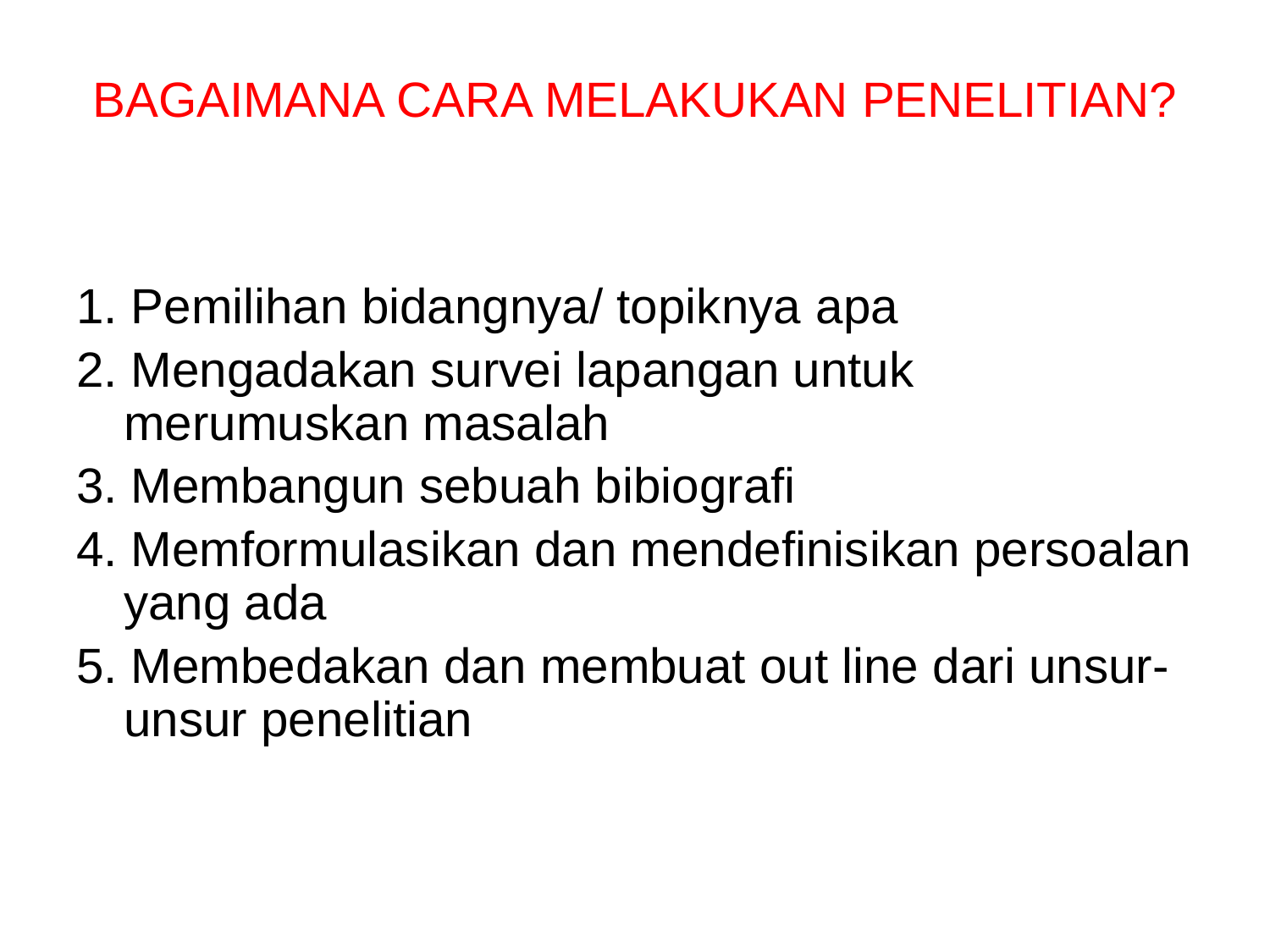

# BAGAIMANA CARA MELAKUKAN PENELITIAN?
1. Pemilihan bidangnya/ topiknya apa
2. Mengadakan survei lapangan untuk merumuskan masalah
3. Membangun sebuah bibiografi
4. Memformulasikan dan mendefinisikan persoalan yang ada
5. Membedakan dan membuat out line dari unsur-unsur penelitian